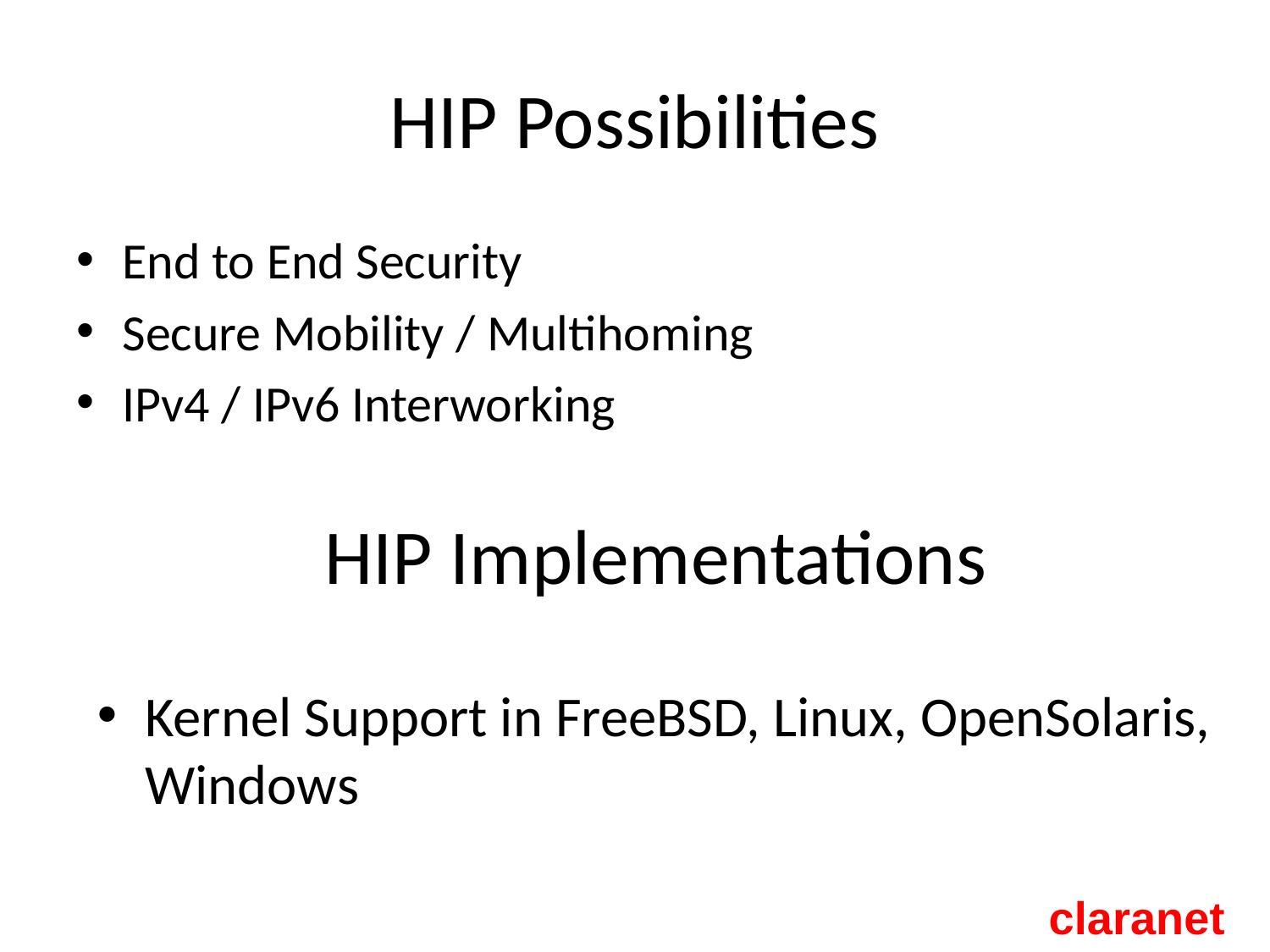

# HIP Possibilities
End to End Security
Secure Mobility / Multihoming
IPv4 / IPv6 Interworking
HIP Implementations
Kernel Support in FreeBSD, Linux, OpenSolaris, Windows